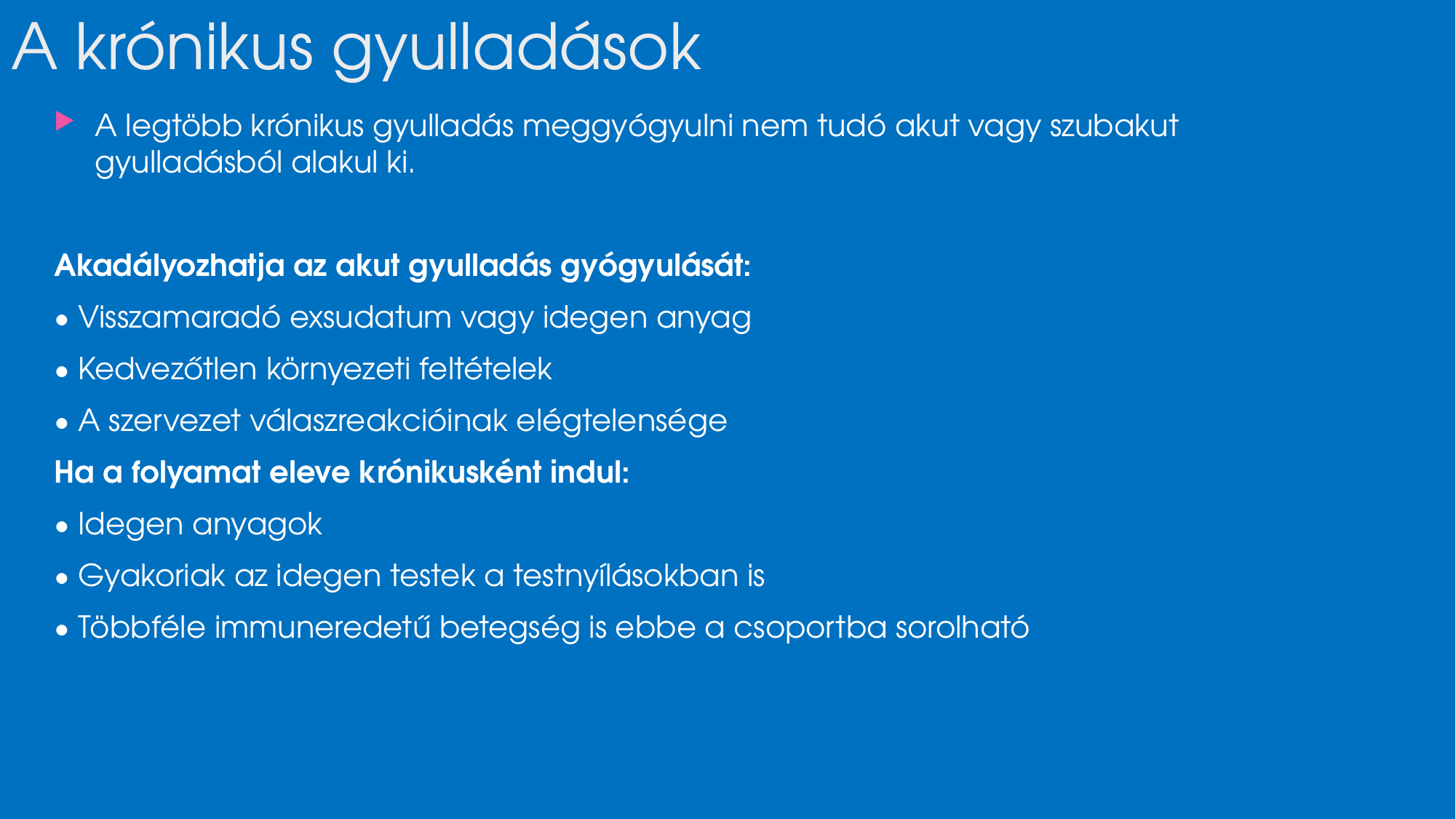

# A krónikus gyulladások
A legtöbb krónikus gyulladás meggyógyulni nem tudó akut vagy szubakut gyulladásból alakul ki.

Akadályozhatja az akut gyulladás gyógyulását:
• Visszamaradó exsudatum vagy idegen anyag
• Kedvezőtlen környezeti feltételek
• A szervezet válaszreakcióinak elégtelensége
Ha a folyamat eleve krónikusként indul:
• Idegen anyagok
• Gyakoriak az idegen testek a testnyílásokban is
• Többféle immuneredetű betegség is ebbe a csoportba sorolható